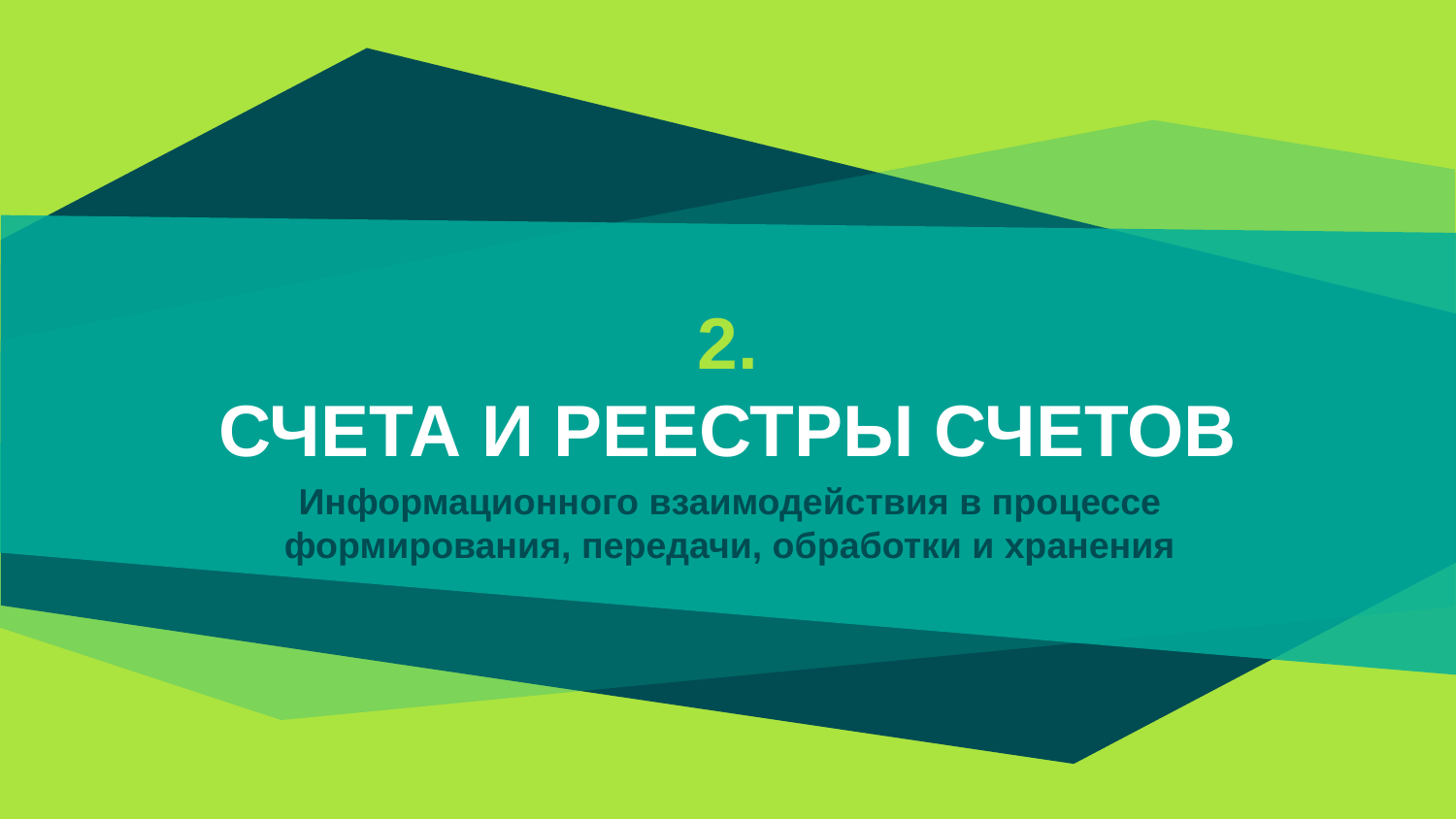

# 2.
СЧЕТА И РЕЕСТРЫ СЧЕТОВ
Информационного взаимодействия в процессе формирования, передачи, обработки и хранения
9